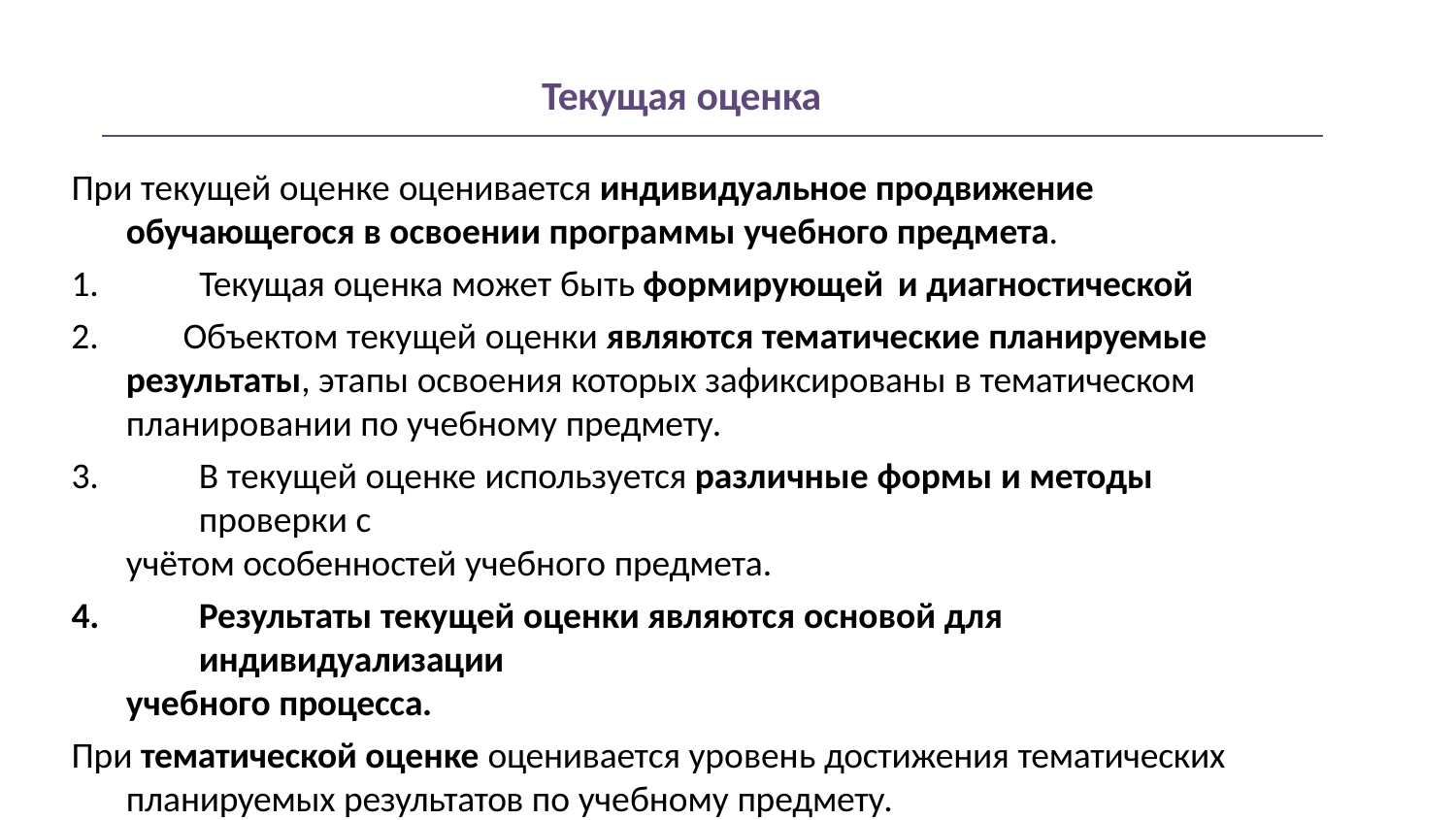

# Текущая оценка

При текущей оценке оценивается индивидуальное продвижение
обучающегося в освоении программы учебного предмета.
Текущая оценка может быть формирующей и диагностической
	Объектом текущей оценки являются тематические планируемые результаты, этапы освоения которых зафиксированы в тематическом планировании по учебному предмету.
В текущей оценке используется различные формы и методы проверки с
учётом особенностей учебного предмета.
Результаты текущей оценки являются основой для индивидуализации
учебного процесса.
При тематической оценке оценивается уровень достижения тематических
планируемых результатов по учебному предмету.